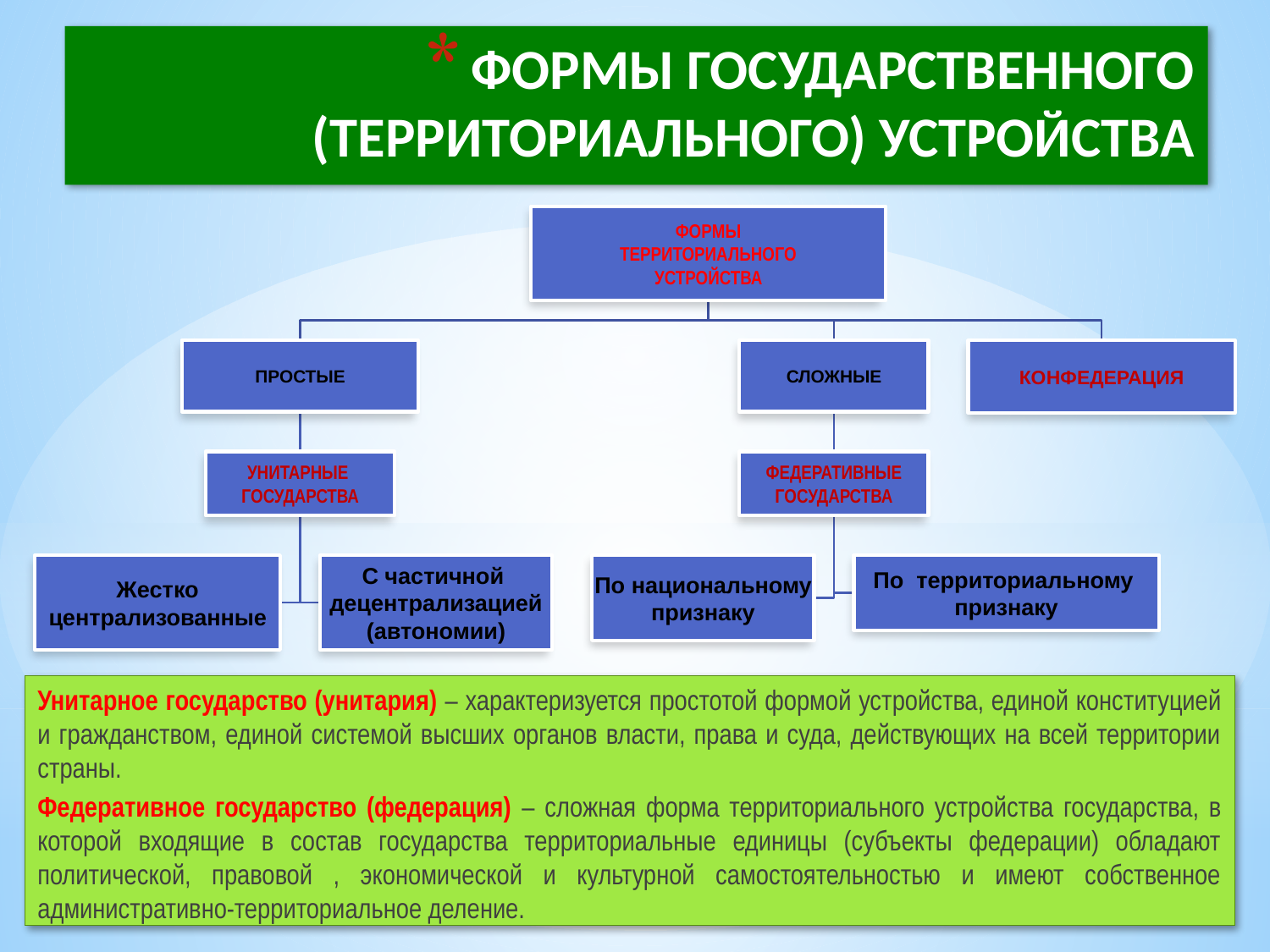

# ФОРМЫ ГОСУДАРСТВЕННОГО (ТЕРРИТОРИАЛЬНОГО) УСТРОЙСТВА
ФОРМЫ
ТЕРРИТОРИАЛЬНОГО
УСТРОЙСТВА
ПРОСТЫЕ
УНИТАРНЫЕ
ГОСУДАРСТВА
Жестко
централизованные
С частичной
децентрализацией
(автономии)
СЛОЖНЫЕ
ФЕДЕРАТИВНЫЕ
ГОСУДАРСТВА
По национальному
признаку
По  территориальному
признаку
КОНФЕДЕРАЦИЯ
Унитарное государство (унитария) – характеризуется простотой формой устройства, единой конституцией и гражданством, единой системой высших органов власти, права и суда, действующих на всей территории страны.
Федеративное государство (федерация) – сложная форма территориального устройства государства, в которой входящие в состав государства территориальные единицы (субъекты федерации) обладают политической, правовой , экономической и культурной самостоятельностью и имеют собственное административно-территориальное деление.